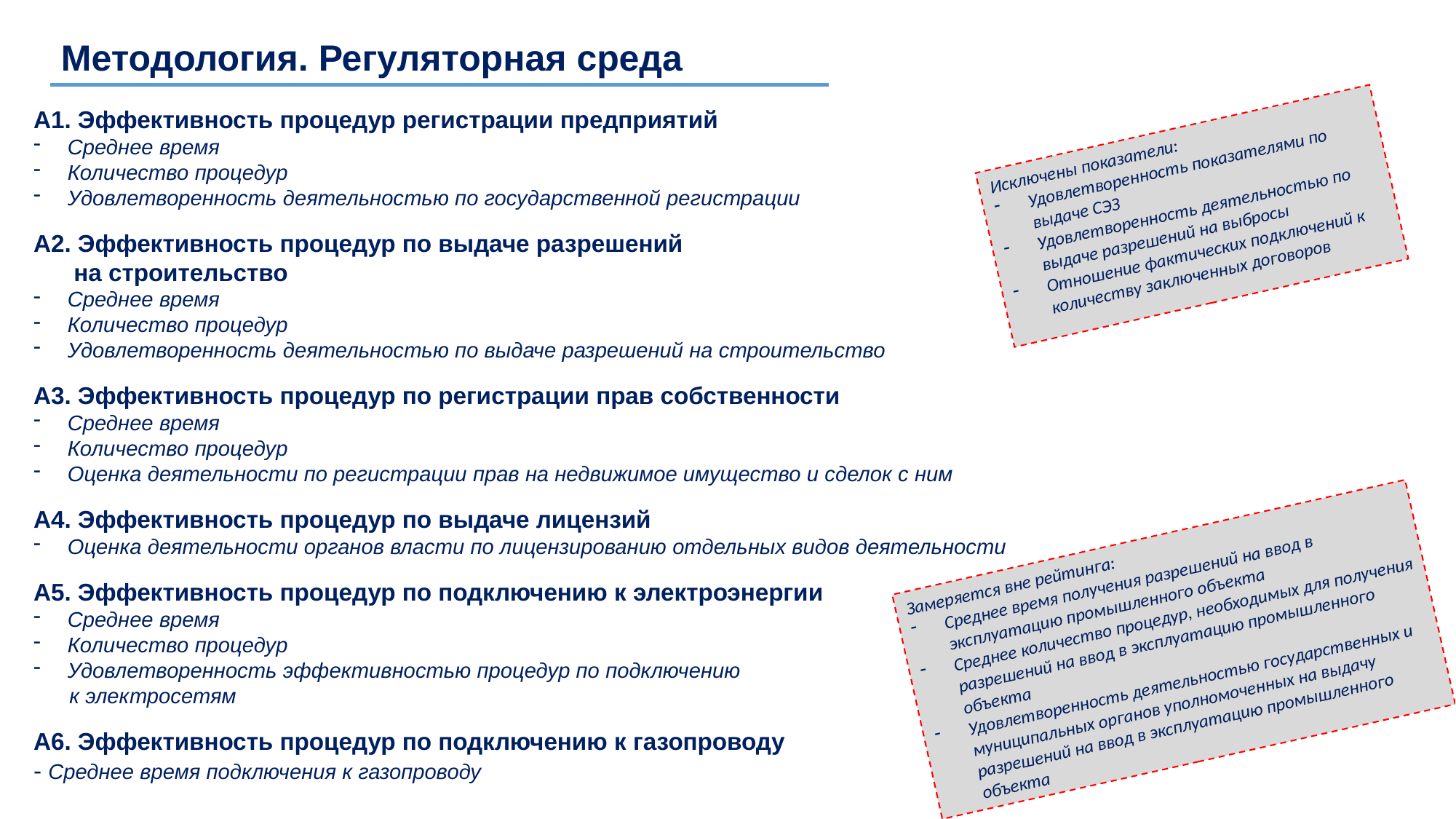

Методология. Регуляторная среда
А1. Эффективность процедур регистрации предприятий
Среднее время
Количество процедур
Удовлетворенность деятельностью по государственной регистрации

А2. Эффективность процедур по выдаче разрешений
      на строительство
Среднее время
Количество процедур
Удовлетворенность деятельностью по выдаче разрешений на строительство

А3. Эффективность процедур по регистрации прав собственности
Среднее время
Количество процедур
Оценка деятельности по регистрации прав на недвижимое имущество и сделок с ним

А4. Эффективность процедур по выдаче лицензий
Оценка деятельности органов власти по лицензированию отдельных видов деятельности

А5. Эффективность процедур по подключению к электроэнергии
Среднее время
Количество процедур
Удовлетворенность эффективностью процедур по подключению
      к электросетям

А6. Эффективность процедур по подключению к газопроводу
- Среднее время подключения к газопроводу
Исключены показатели:
Удовлетворенность показателями по выдаче СЭЗ
Удовлетворенность деятельностью по выдаче разрешений на выбросы
Отношение фактических подключений к количеству заключенных договоров
Замеряется вне рейтинга:
Среднее время получения разрешений на ввод в эксплуатацию промышленного объекта
Среднее количество процедур, необходимых для получения разрешений на ввод в эксплуатацию промышленного объекта
Удовлетворенность деятельностью государственных и муниципальных органов уполномоченных на выдачу разрешений на ввод в эксплуатацию промышленного объекта